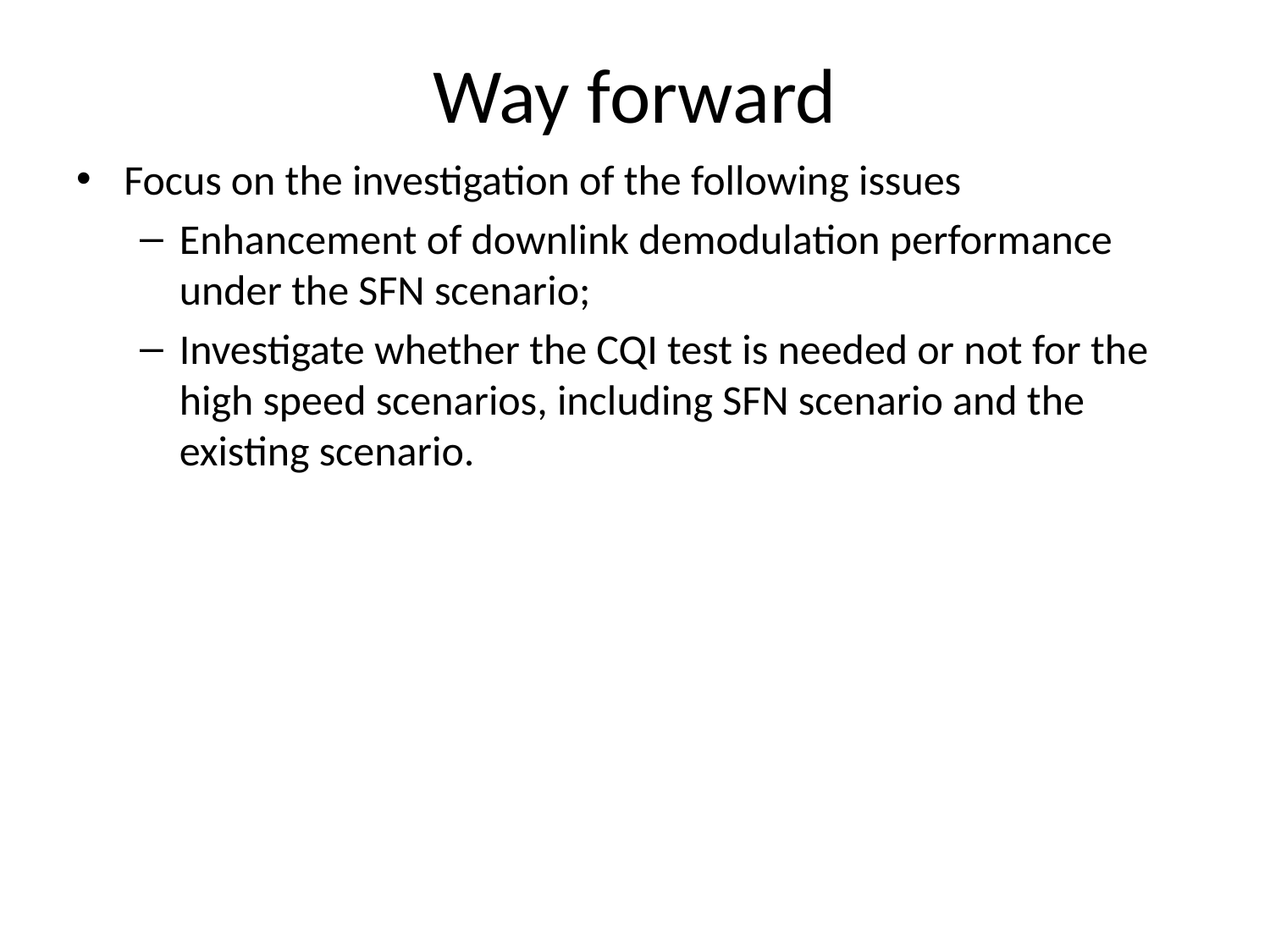

# Way forward
Focus on the investigation of the following issues
Enhancement of downlink demodulation performance under the SFN scenario;
Investigate whether the CQI test is needed or not for the high speed scenarios, including SFN scenario and the existing scenario.